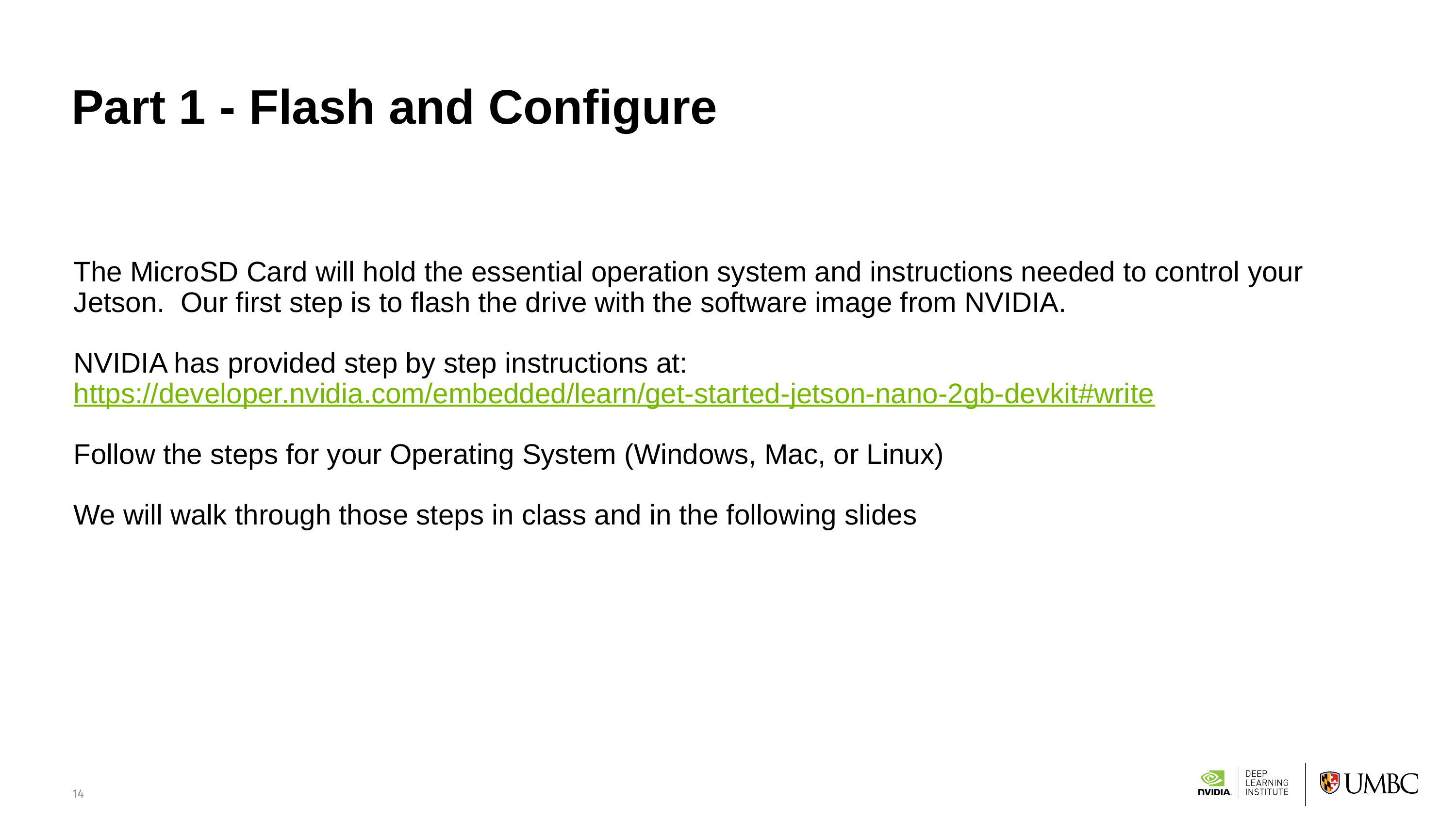

14
# Part 1 - Flash and Configure
The MicroSD Card will hold the essential operation system and instructions needed to control your Jetson.  Our first step is to flash the drive with the software image from NVIDIA.
NVIDIA has provided step by step instructions at: https://developer.nvidia.com/embedded/learn/get-started-jetson-nano-2gb-devkit#write
Follow the steps for your Operating System (Windows, Mac, or Linux)
We will walk through those steps in class and in the following slides